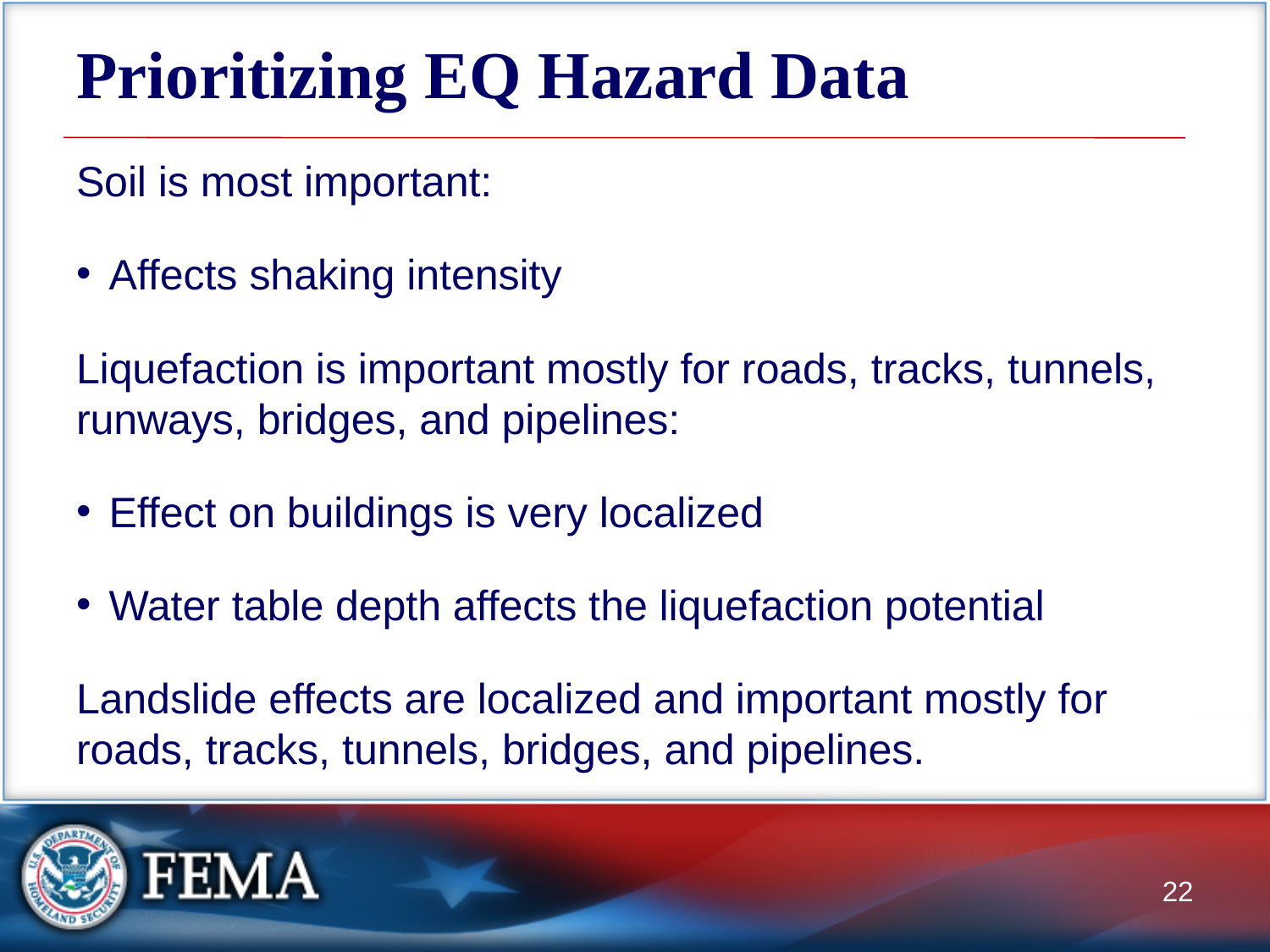

# Prioritizing EQ Hazard Data
Soil is most important:
Affects shaking intensity
Liquefaction is important mostly for roads, tracks, tunnels, runways, bridges, and pipelines:
Effect on buildings is very localized
Water table depth affects the liquefaction potential
Landslide effects are localized and important mostly for roads, tracks, tunnels, bridges, and pipelines.
22